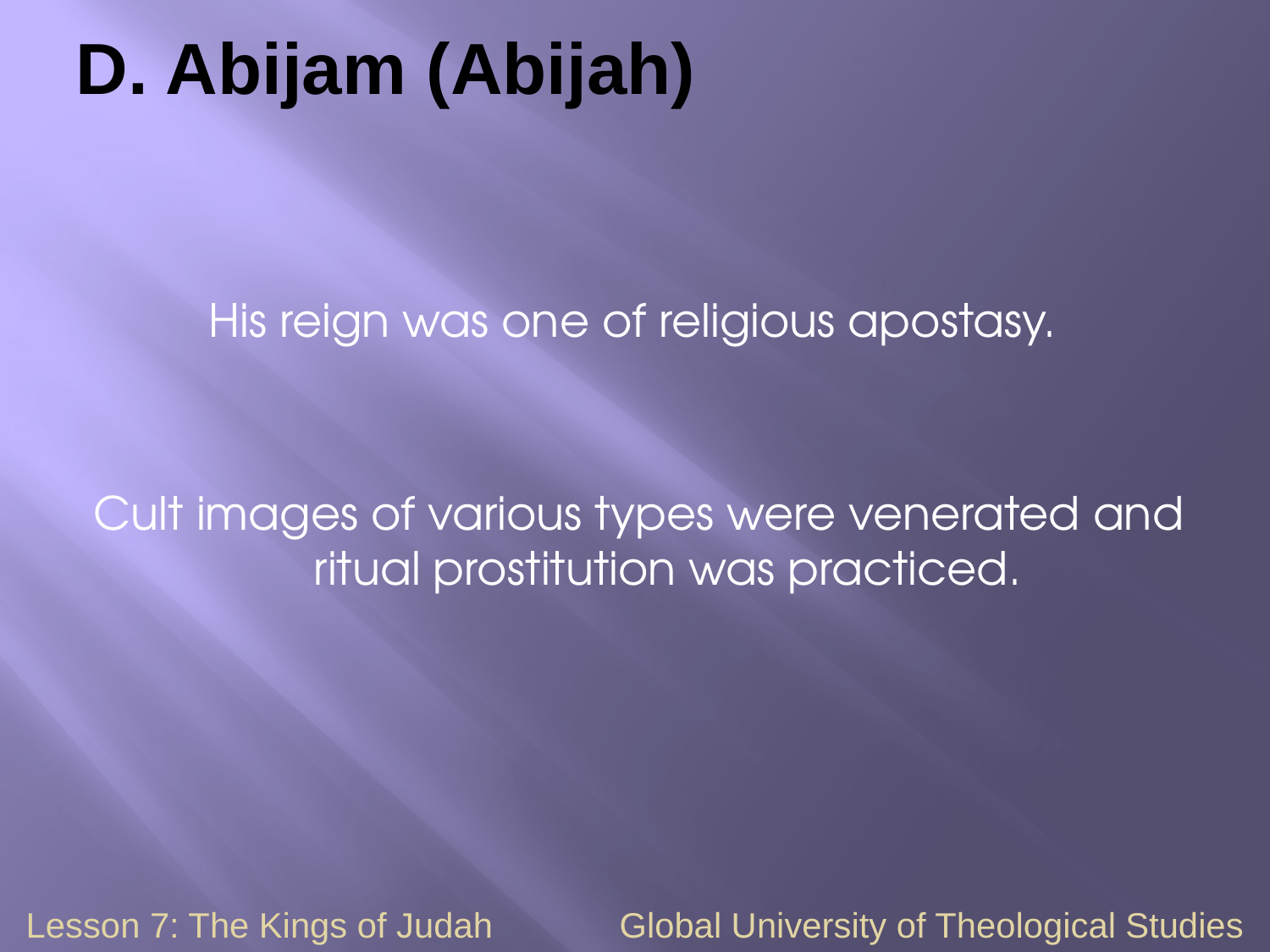

# D. Abijam (Abijah)
His reign was one of religious apostasy.

Cult images of various types were venerated and ritual prostitution was practiced.
Lesson 7: The Kings of Judah             Global University of Theological Studies